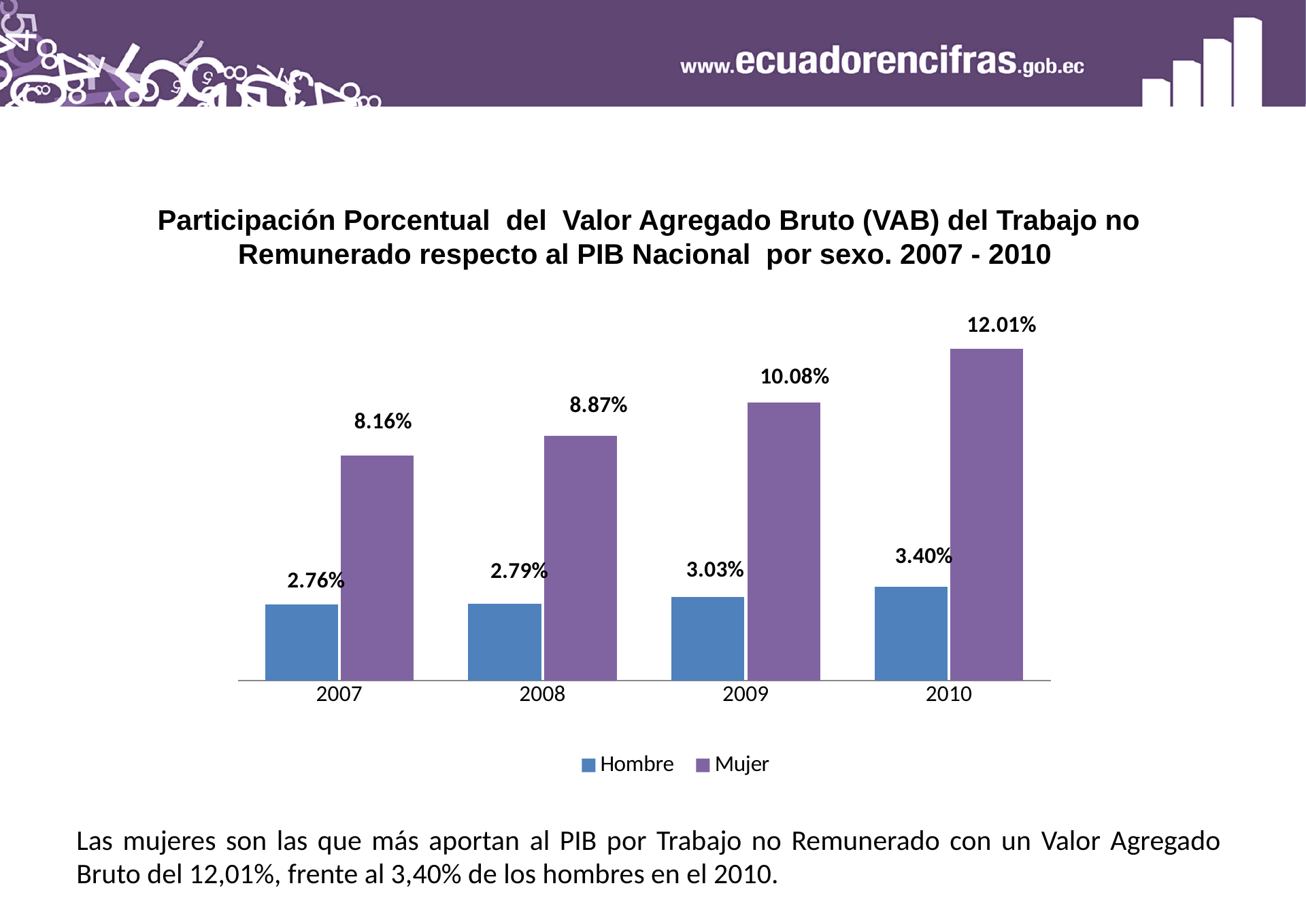

Participación Porcentual  del  Valor Agregado Bruto (VAB) del Trabajo no Remunerado respecto al PIB Nacional  por sexo. 2007 - 2010

### Chart

| Category |  |  |
|---|---|---|
| 2007 | 0.0275754028645476 | 0.081579716755741 |
| 2008 | 0.0278962515119376 | 0.08869509858185402 |
| 2009 | 0.0302948738418168 | 0.10079625159985622 |
| 2010 | 0.03402966732962545 | 0.12008462265751568 |
Lorem ipsum
dolor sit
Las mujeres son las que más aportan al PIB por Trabajo no Remunerado con un Valor Agregado Bruto del 12,01%, frente al 3,40% de los hombres en el 2010.